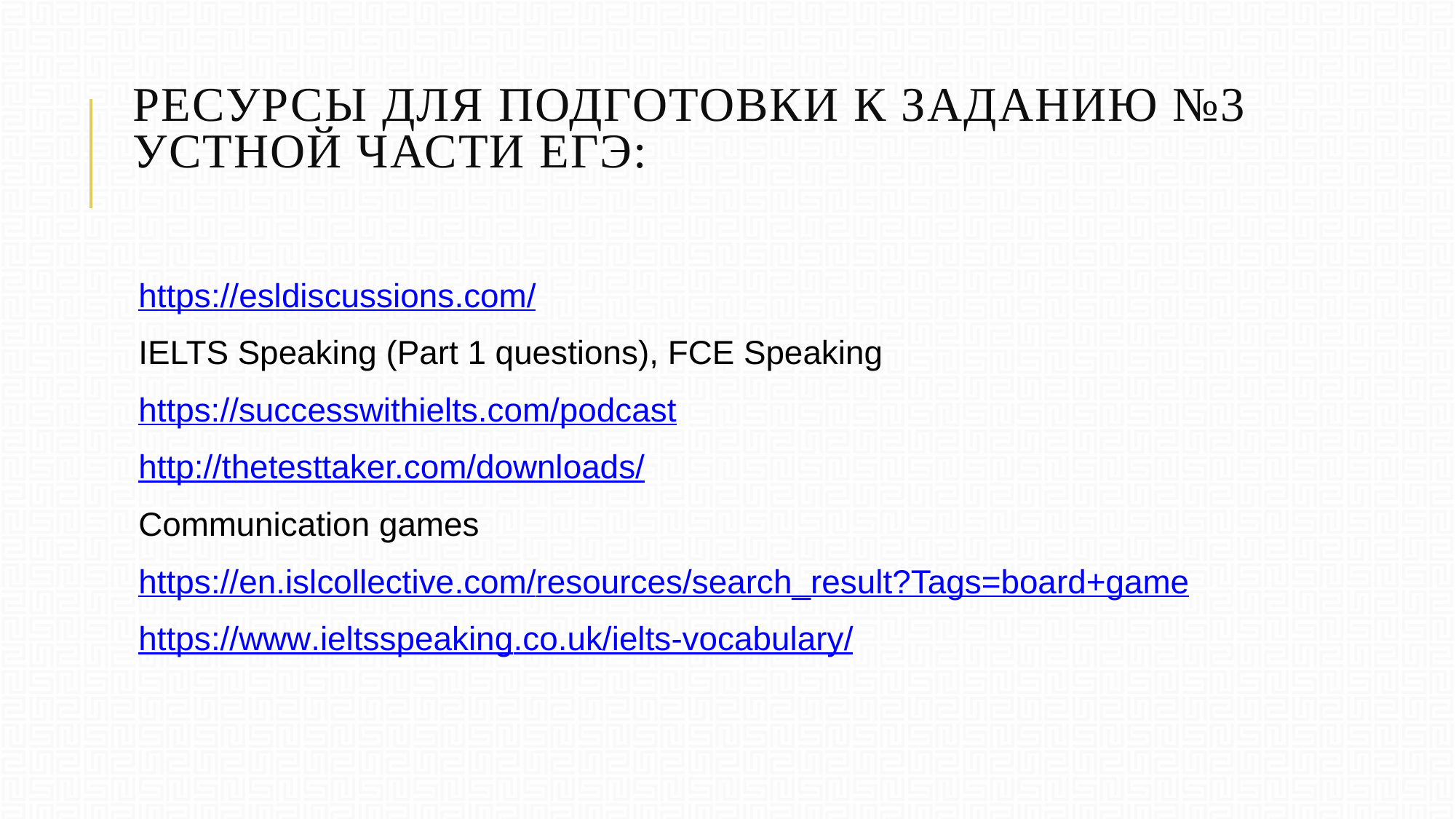

# Ресурсы для подготовки к заданию №3 устной части ЕГЭ:
https://esldiscussions.com/
IELTS Speaking (Part 1 questions), FCE Speaking
https://successwithielts.com/podcast
http://thetesttaker.com/downloads/
Communication games
https://en.islcollective.com/resources/search_result?Tags=board+game
https://www.ieltsspeaking.co.uk/ielts-vocabulary/